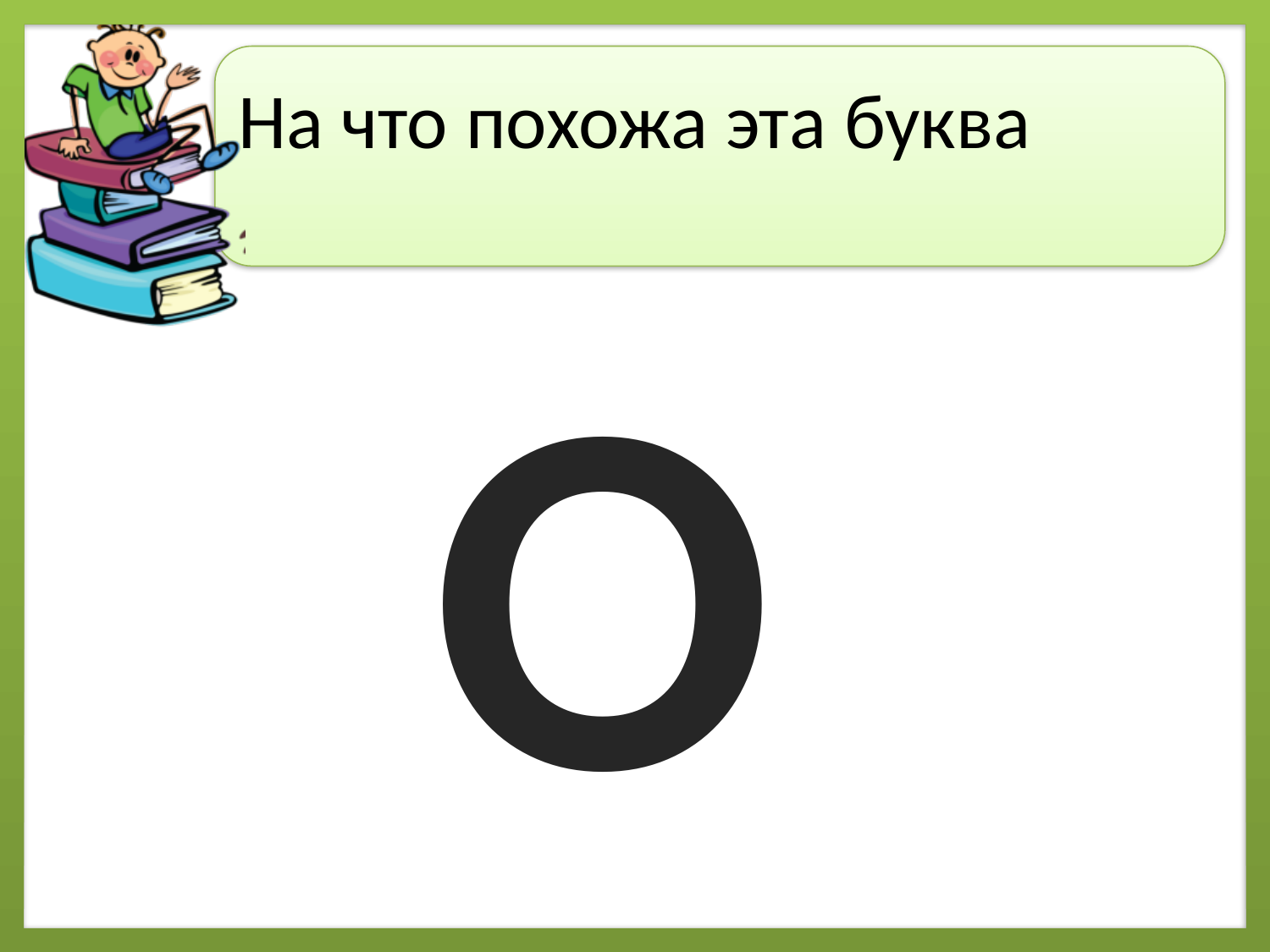

# На что похожа эта буква

О